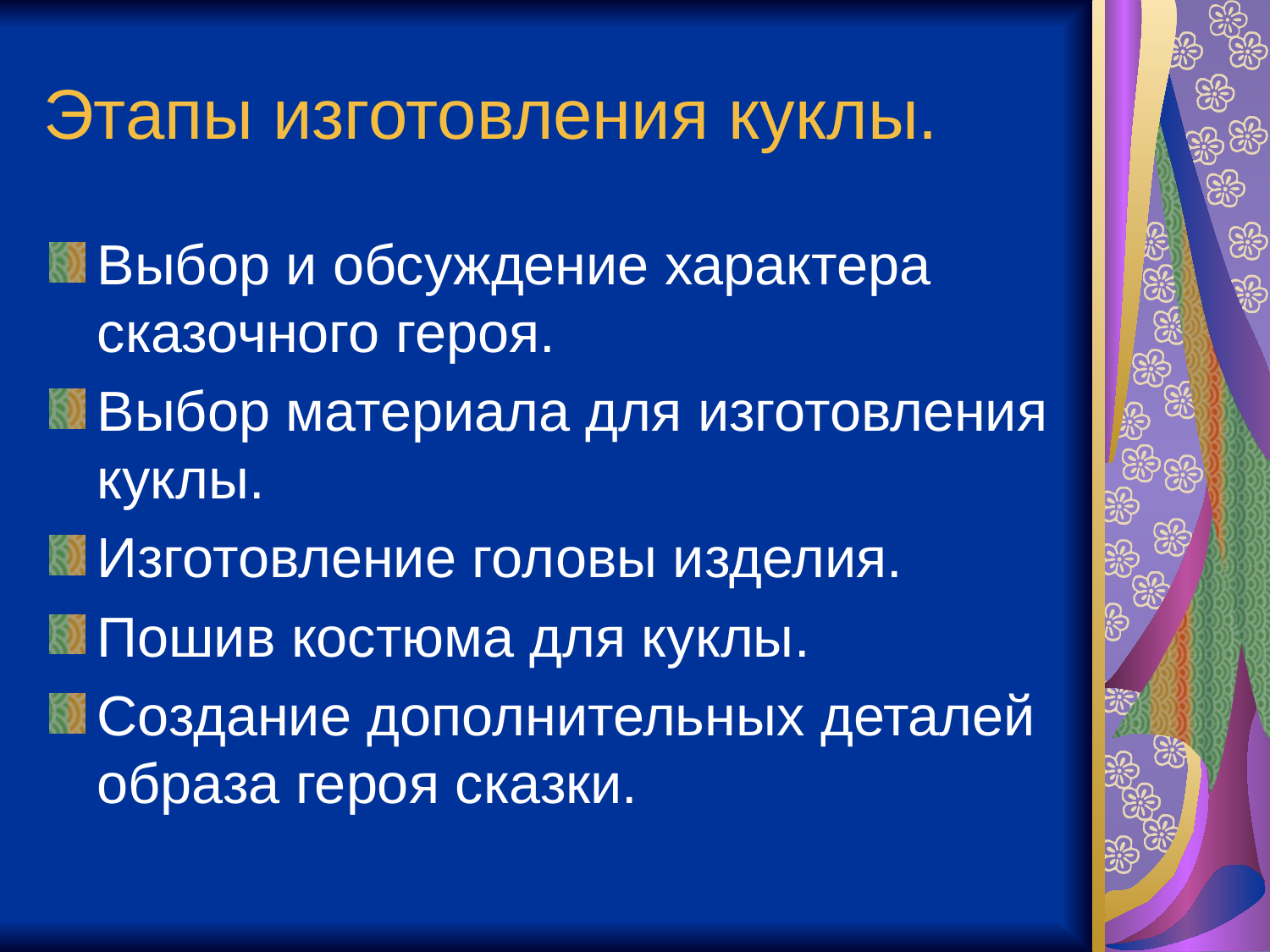

# Этапы изготовления куклы.
Выбор и обсуждение характера сказочного героя.
Выбор материала для изготовления куклы.
Изготовление головы изделия.
Пошив костюма для куклы.
Создание дополнительных деталей образа героя сказки.